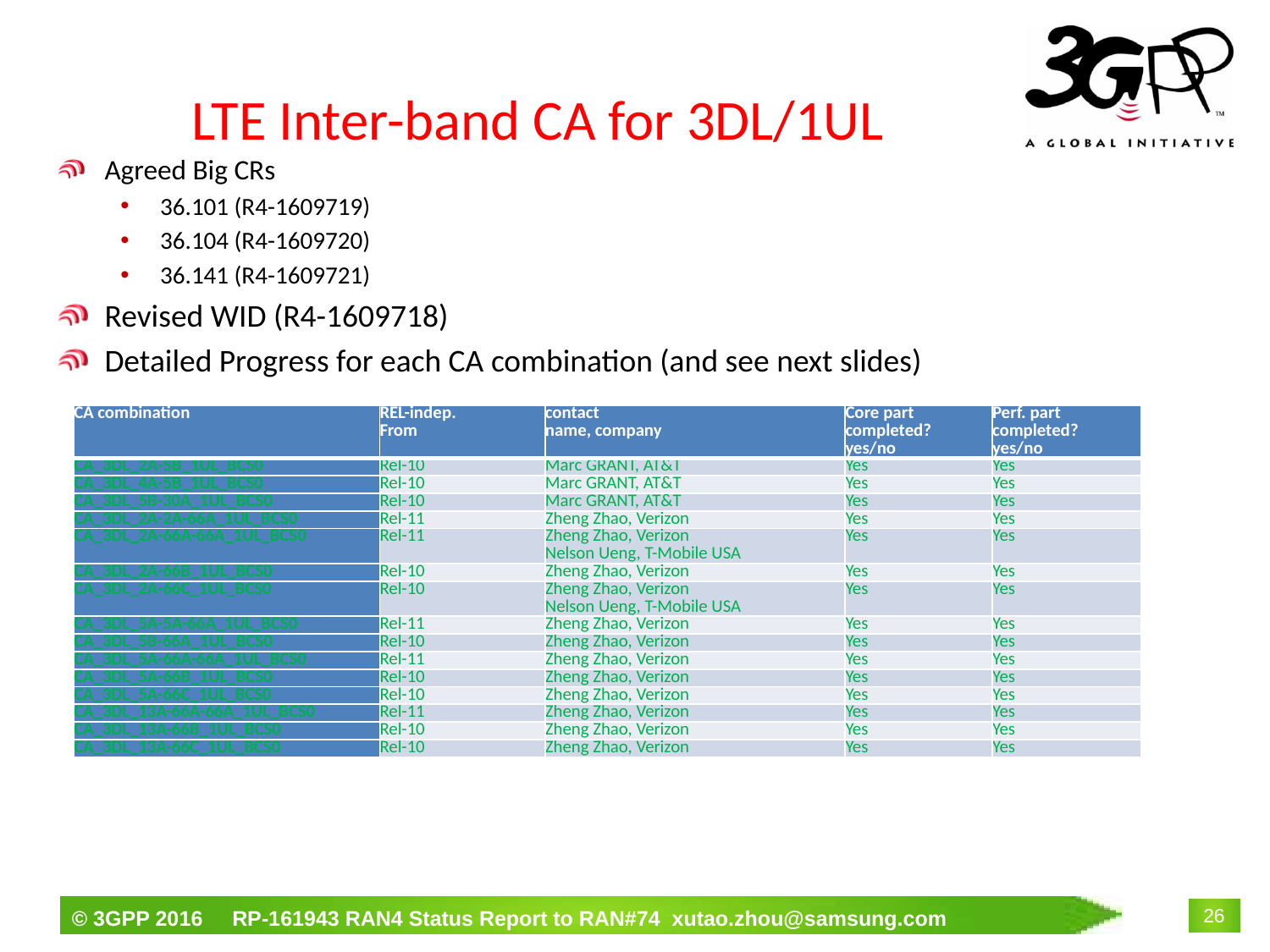

# LTE Inter-band CA for 3DL/1UL
Agreed Big CRs
36.101 (R4-1609719)
36.104 (R4-1609720)
36.141 (R4-1609721)
Revised WID (R4-1609718)
Detailed Progress for each CA combination (and see next slides)

| CA combination | REL-indep. From | contact name, company | Core part completed? yes/no | Perf. part completed? yes/no |
| --- | --- | --- | --- | --- |
| CA\_3DL\_2A-5B\_1UL\_BCS0 | Rel-10 | Marc GRANT, AT&T | Yes | Yes |
| CA\_3DL\_4A-5B\_1UL\_BCS0 | Rel-10 | Marc GRANT, AT&T | Yes | Yes |
| CA\_3DL\_5B-30A\_1UL\_BCS0 | Rel-10 | Marc GRANT, AT&T | Yes | Yes |
| CA\_3DL\_2A-2A-66A\_1UL\_BCS0 | Rel-11 | Zheng Zhao, Verizon | Yes | Yes |
| CA\_3DL\_2A-66A-66A\_1UL\_BCS0 | Rel-11 | Zheng Zhao, Verizon Nelson Ueng, T-Mobile USA | Yes | Yes |
| CA\_3DL\_2A-66B\_1UL\_BCS0 | Rel-10 | Zheng Zhao, Verizon | Yes | Yes |
| CA\_3DL\_2A-66C\_1UL\_BCS0 | Rel-10 | Zheng Zhao, Verizon Nelson Ueng, T-Mobile USA | Yes | Yes |
| CA\_3DL\_5A-5A-66A\_1UL\_BCS0 | Rel-11 | Zheng Zhao, Verizon | Yes | Yes |
| CA\_3DL\_5B-66A\_1UL\_BCS0 | Rel-10 | Zheng Zhao, Verizon | Yes | Yes |
| CA\_3DL\_5A-66A-66A\_1UL\_BCS0 | Rel-11 | Zheng Zhao, Verizon | Yes | Yes |
| CA\_3DL\_5A-66B\_1UL\_BCS0 | Rel-10 | Zheng Zhao, Verizon | Yes | Yes |
| CA\_3DL\_5A-66C\_1UL\_BCS0 | Rel-10 | Zheng Zhao, Verizon | Yes | Yes |
| CA\_3DL\_13A-66A-66A\_1UL\_BCS0 | Rel-11 | Zheng Zhao, Verizon | Yes | Yes |
| CA\_3DL\_13A-66B\_1UL\_BCS0 | Rel-10 | Zheng Zhao, Verizon | Yes | Yes |
| CA\_3DL\_13A-66C\_1UL\_BCS0 | Rel-10 | Zheng Zhao, Verizon | Yes | Yes |